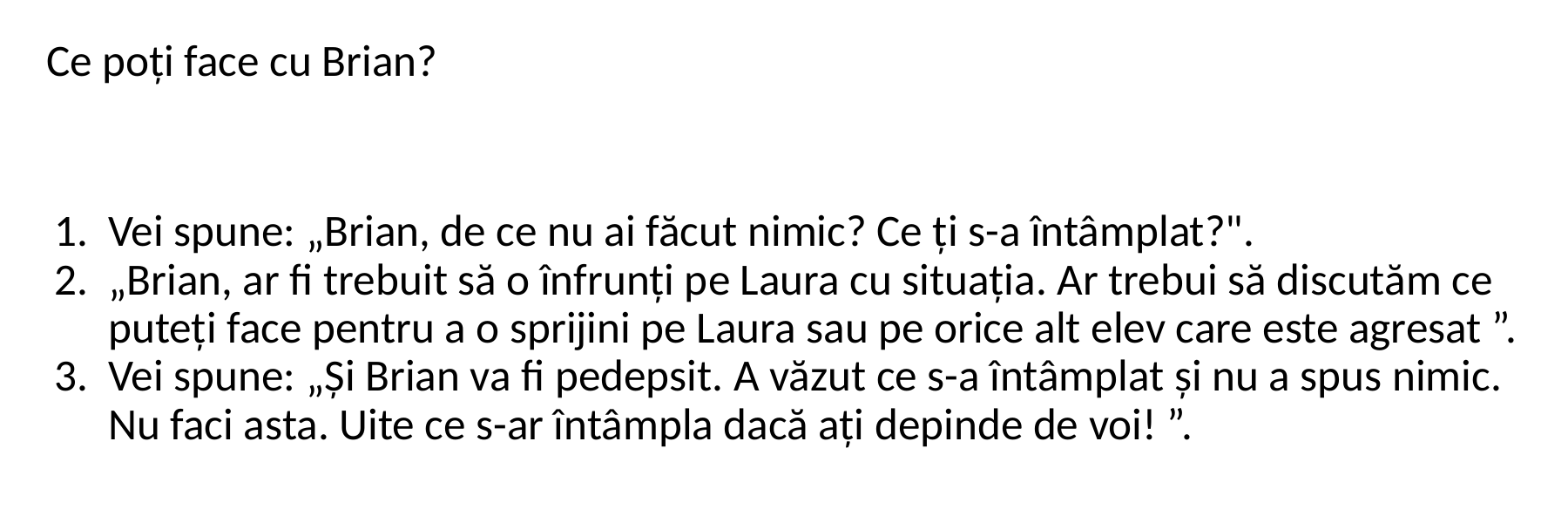

Ce poți face cu Brian?

Vei spune: „Brian, de ce nu ai făcut nimic? Ce ți s-a întâmplat?".
„Brian, ar fi trebuit să o înfrunți pe Laura cu situația. Ar trebui să discutăm ce puteți face pentru a o sprijini pe Laura sau pe orice alt elev care este agresat ”.
Vei spune: „Și Brian va fi pedepsit. A văzut ce s-a întâmplat și nu a spus nimic. Nu faci asta. Uite ce s-ar întâmpla dacă ați depinde de voi! ”.